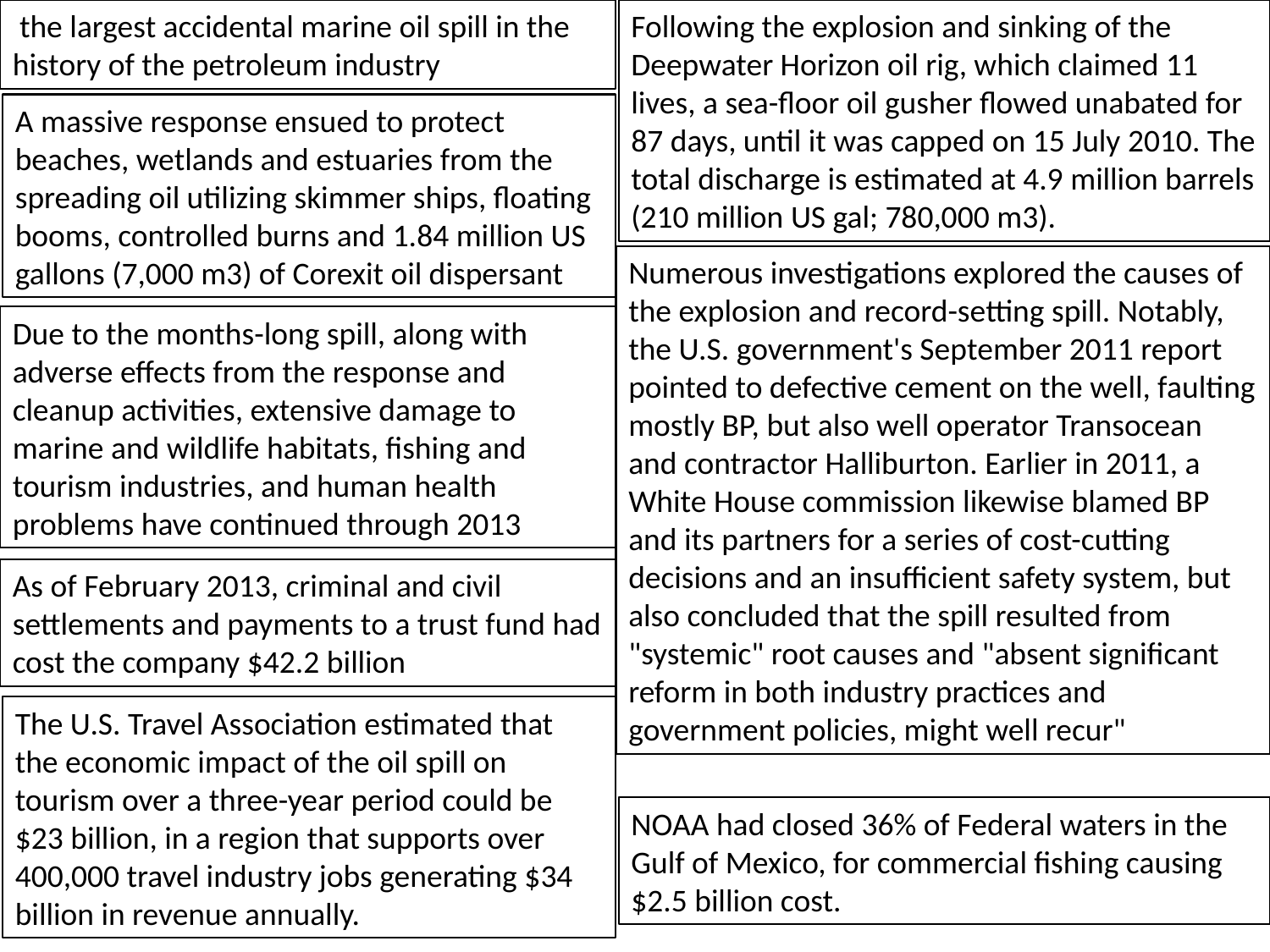

the largest accidental marine oil spill in the history of the petroleum industry
Following the explosion and sinking of the Deepwater Horizon oil rig, which claimed 11 lives, a sea-floor oil gusher flowed unabated for 87 days, until it was capped on 15 July 2010. The total discharge is estimated at 4.9 million barrels (210 million US gal; 780,000 m3).
A massive response ensued to protect beaches, wetlands and estuaries from the spreading oil utilizing skimmer ships, floating booms, controlled burns and 1.84 million US gallons (7,000 m3) of Corexit oil dispersant
Numerous investigations explored the causes of the explosion and record-setting spill. Notably, the U.S. government's September 2011 report pointed to defective cement on the well, faulting mostly BP, but also well operator Transocean and contractor Halliburton. Earlier in 2011, a White House commission likewise blamed BP and its partners for a series of cost-cutting decisions and an insufficient safety system, but also concluded that the spill resulted from "systemic" root causes and "absent significant reform in both industry practices and government policies, might well recur"
Due to the months-long spill, along with adverse effects from the response and cleanup activities, extensive damage to marine and wildlife habitats, fishing and tourism industries, and human health problems have continued through 2013
As of February 2013, criminal and civil settlements and payments to a trust fund had cost the company $42.2 billion
The U.S. Travel Association estimated that the economic impact of the oil spill on tourism over a three-year period could be $23 billion, in a region that supports over 400,000 travel industry jobs generating $34 billion in revenue annually.
NOAA had closed 36% of Federal waters in the Gulf of Mexico, for commercial fishing causing $2.5 billion cost.